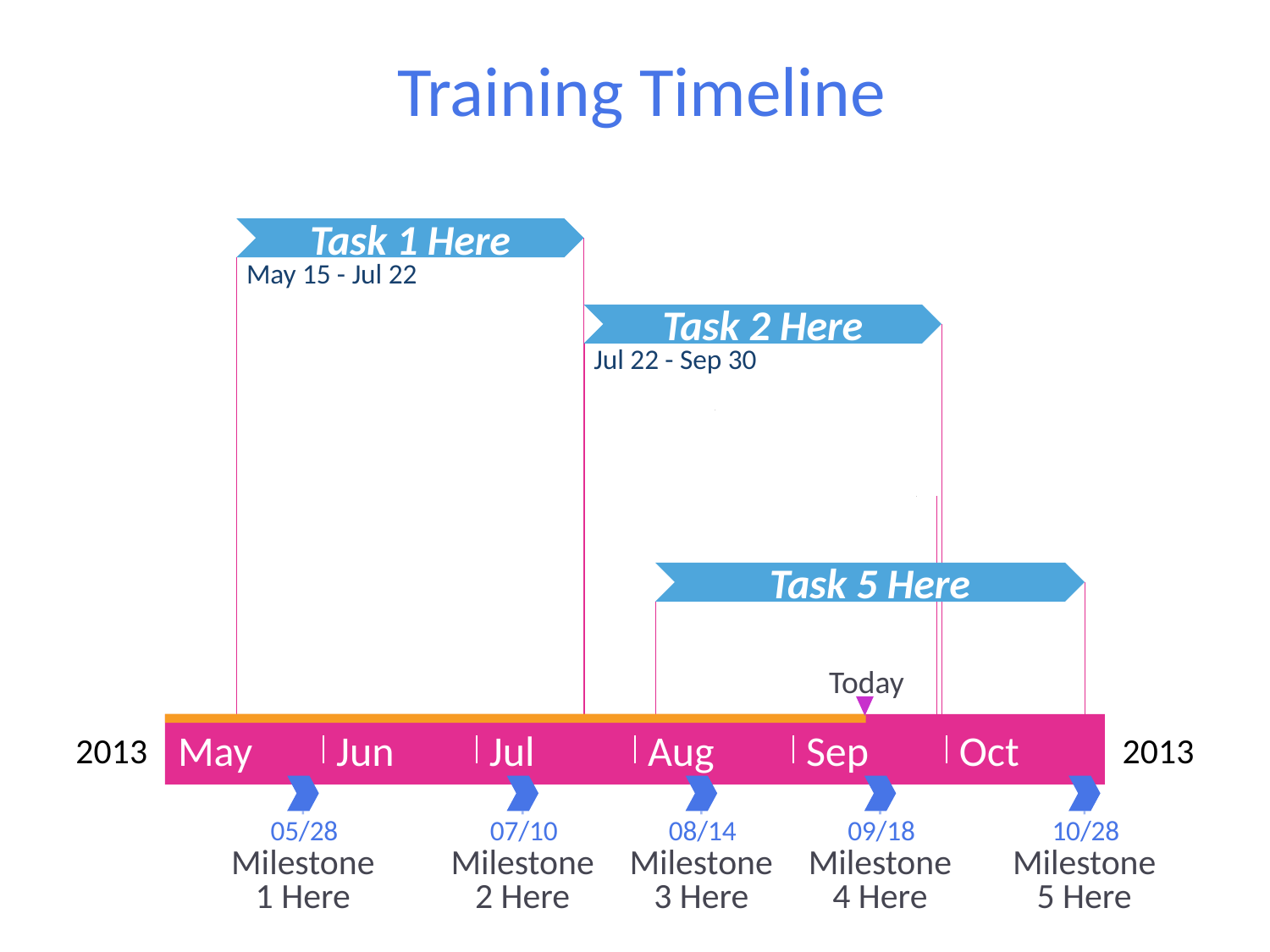

Training Timeline
Task 1 Here

May 15 - Jul 22
Task 2 Here

Jul 22 - Sep 30

Task  Here
Task 5 Here

Today

May

Jun
Jul
Aug
Sep
Oct
2013
2013

05/28
07/10
08/14
09/18
10/28
Milestone 1 Here
Milestone 2 Here
Milestone 3 Here
Milestone 4 Here
Milestone 5 Here